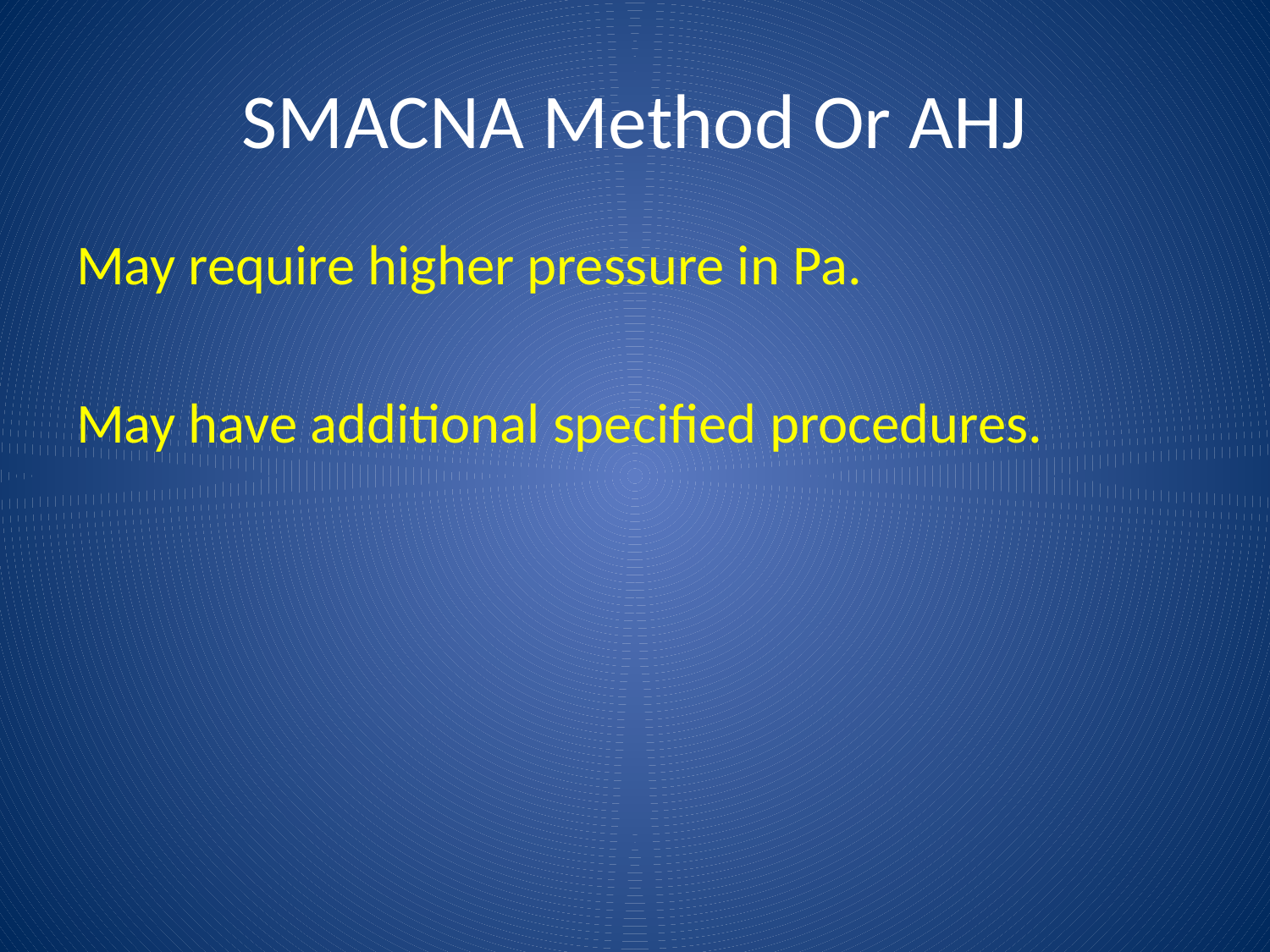

# SMACNA Method Or AHJ
May require higher pressure in Pa.

May have additional specified procedures.